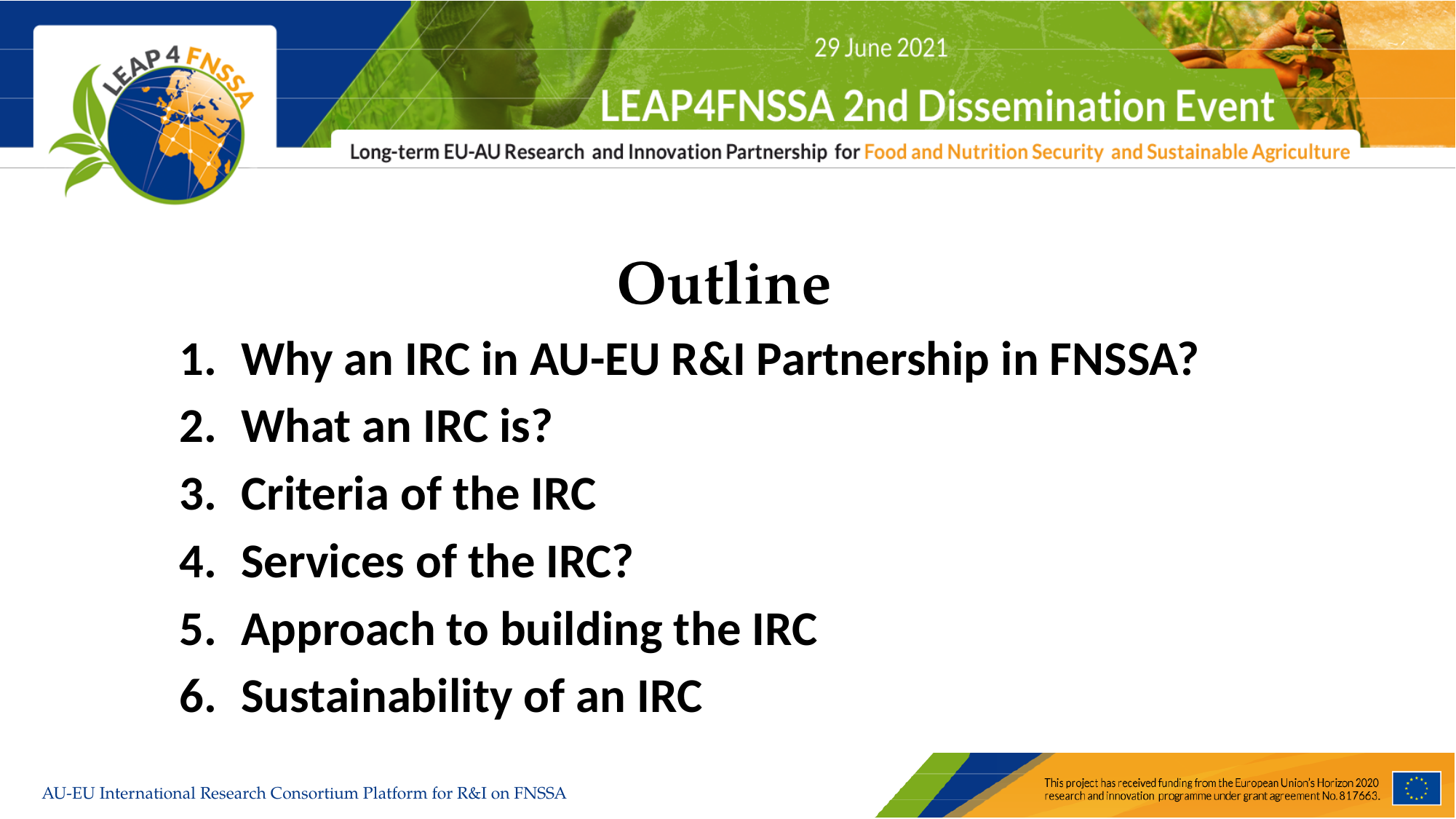

# Outline
Why an IRC in AU-EU R&I Partnership in FNSSA?
What an IRC is?
Criteria of the IRC
Services of the IRC?
Approach to building the IRC
Sustainability of an IRC

AU-EU International Research Consortium Platform for R&I on FNSSA